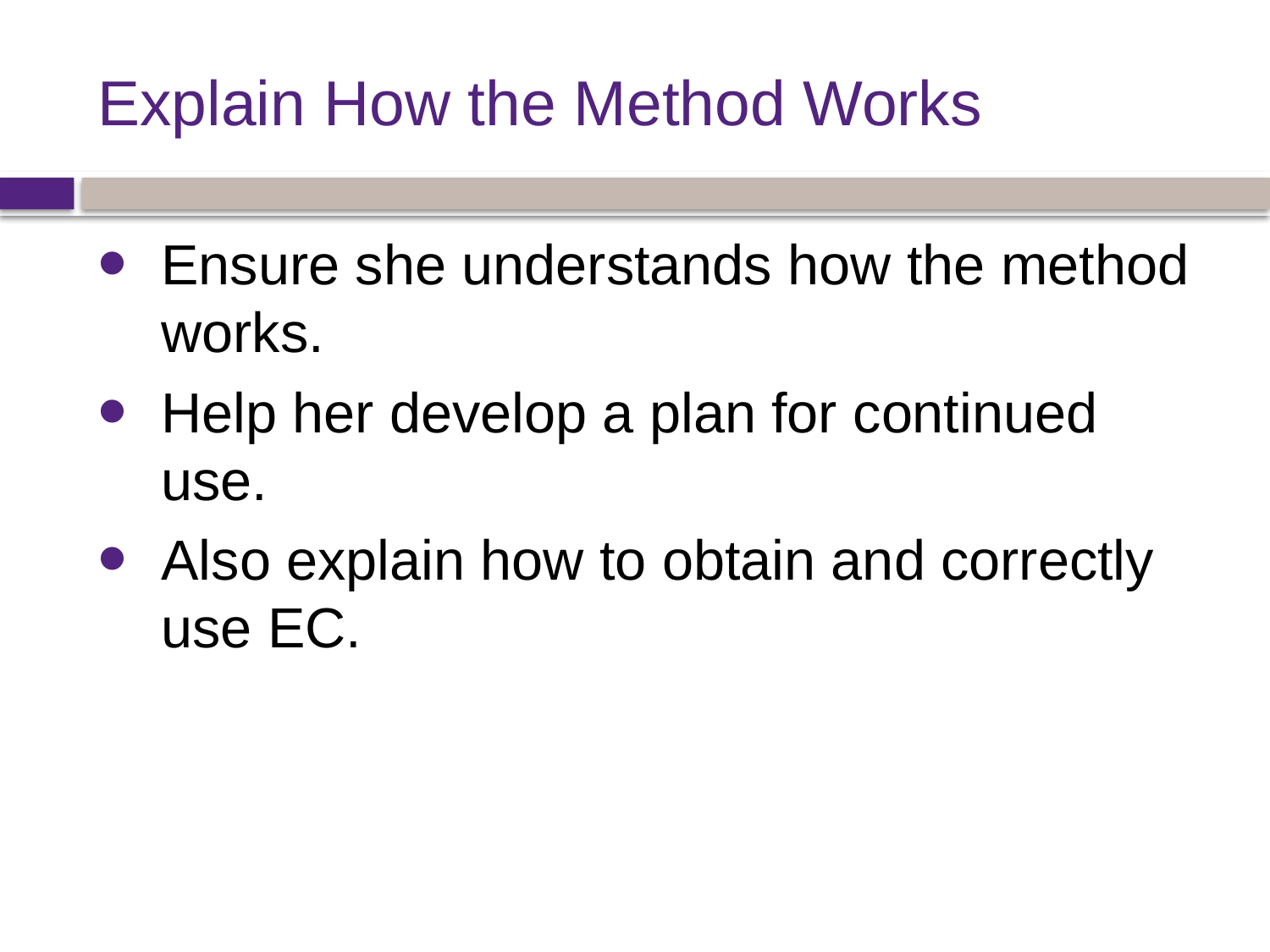

# Explain How the Method Works
Ensure she understands how the method works.
Help her develop a plan for continued use.
Also explain how to obtain and correctly use EC.